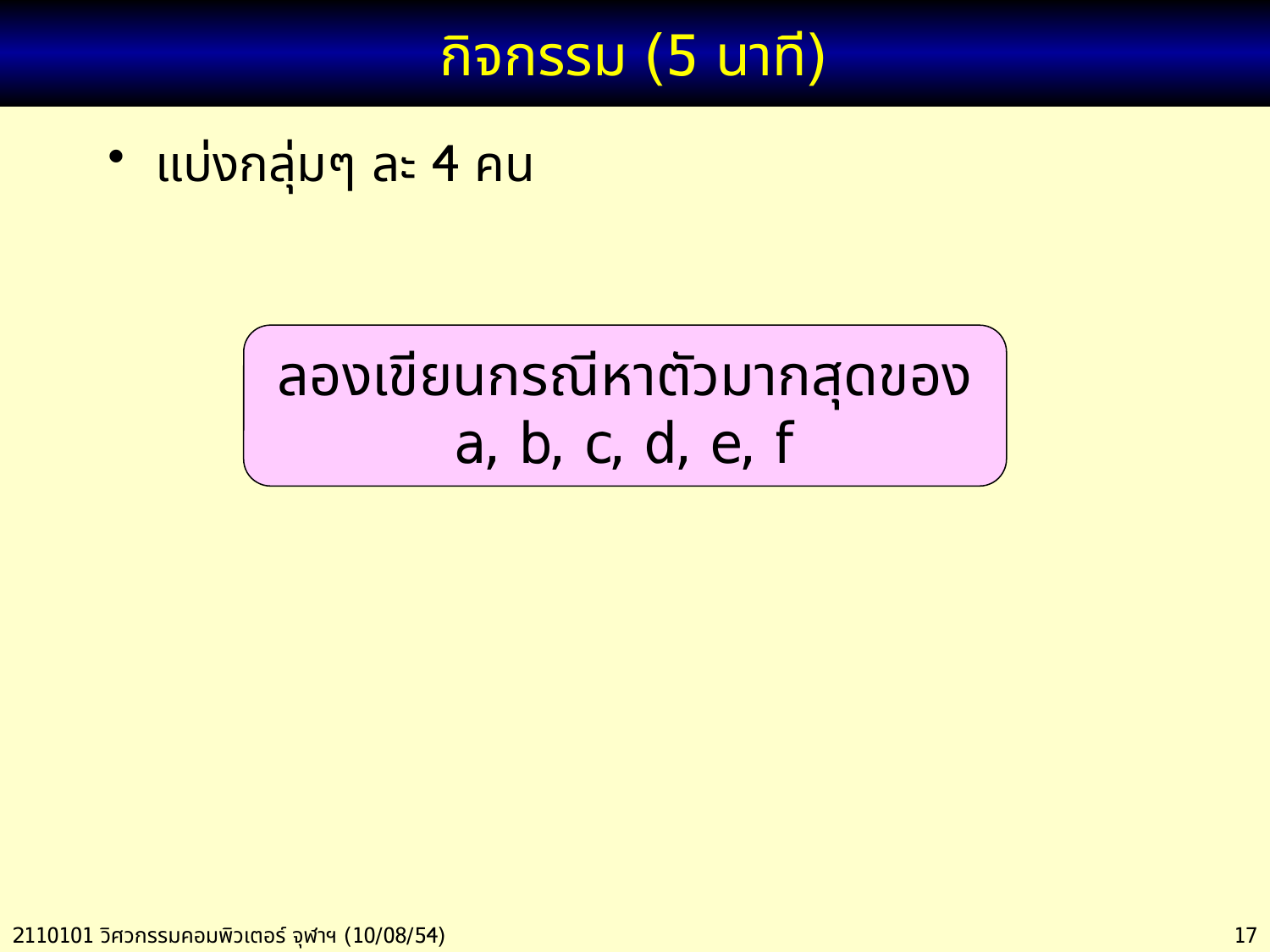

# กิจกรรม (5 นาที)
แบ่งกลุ่มๆ ละ 4 คน
ลองเขียนกรณีหาตัวมากสุดของ a, b, c, d, e, f